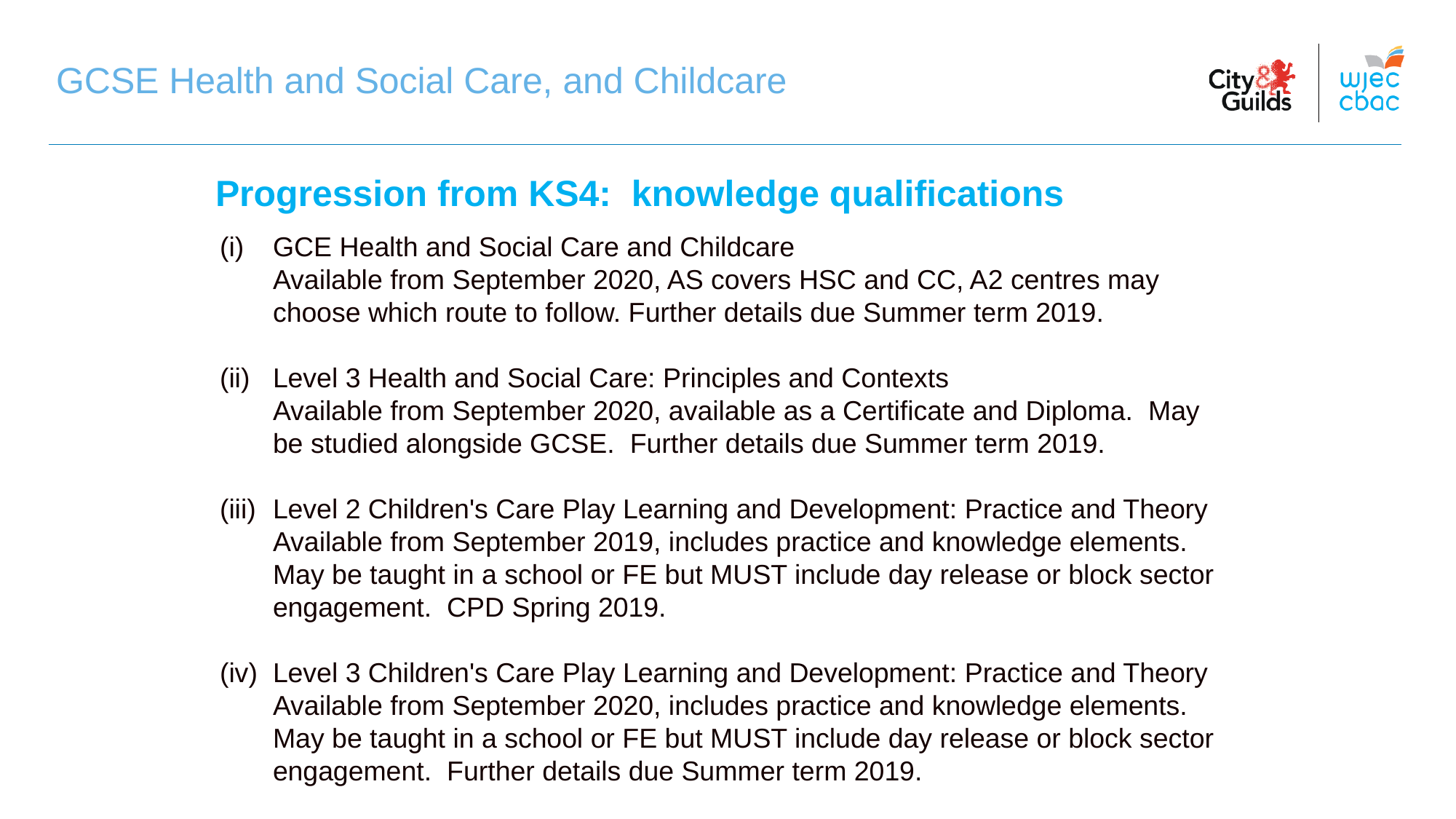

GCSE Health and Social Care, and Childcare
GCSE Health and Social Care, and Childcare
Progression from KS4:  knowledge qualifications
GCE Health and Social Care and Childcare
	Available from September 2020, AS covers HSC and CC, A2 centres may choose which route to follow. Further details due Summer term 2019.

(ii)	Level 3 Health and Social Care: Principles and Contexts
	Available from September 2020, available as a Certificate and Diploma.  May be studied alongside GCSE.  Further details due Summer term 2019.

(iii)	Level 2 Children's Care Play Learning and Development: Practice and Theory
	Available from September 2019, includes practice and knowledge elements. May be taught in a school or FE but MUST include day release or block sector engagement.  CPD Spring 2019.

(iv)	Level 3 Children's Care Play Learning and Development: Practice and Theory
	Available from September 2020, includes practice and knowledge elements. May be taught in a school or FE but MUST include day release or block sector engagement.  Further details due Summer term 2019.